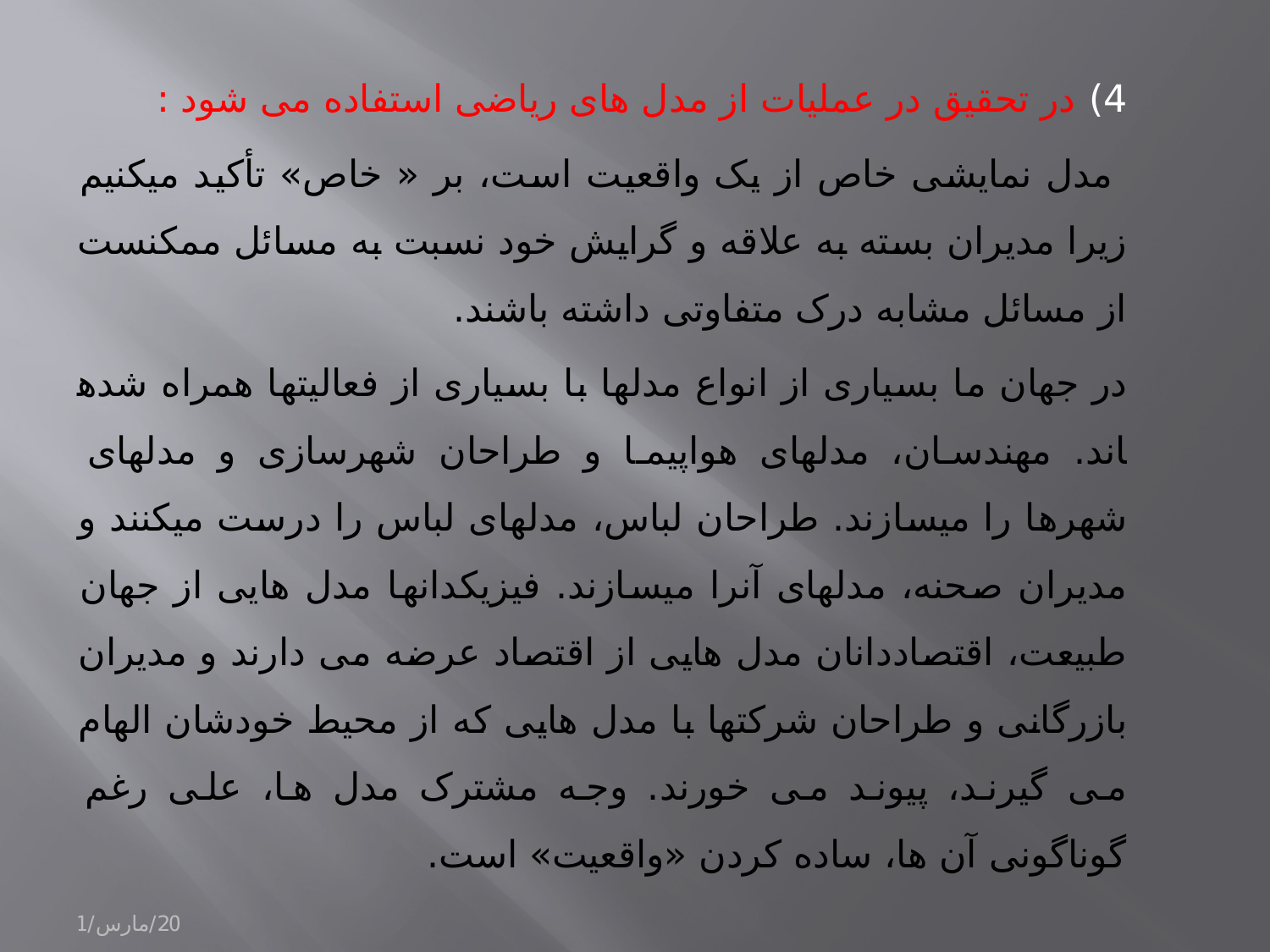

4) در تحقیق در عملیات از مدل های ریاضی استفاده می شود :
 مدل نمایشی خاص از یک واقعیت است، بر « خاص» تأکید می­کنیم زیرا مدیران بسته به علاقه و گرایش خود نسبت به مسائل ممکنست از مسائل مشابه درک متفاوتی داشته باشند.
در جهان ما بسیاری از انواع مدل­ها با بسیاری از فعالیت­ها همراه شده­اند. مهندسان، مدل­های هواپیما و طراحان شهرسازی و مدل­های شهرها را می­سازند. طراحان لباس، مدل­های لباس را درست می­کنند و مدیران صحنه، مدل­های آنرا می­سازند. فیزیکدان­ها مدل هایی از جهان طبیعت، اقتصاددانان مدل هایی از اقتصاد عرضه می دارند و مدیران بازرگانی و طراحان شرکتها با مدل هایی که از محیط خودشان الهام می گیرند، پیوند می خورند. وجه مشترک مدل ها، علی رغم گوناگونی آن ها، ساده کردن «واقعیت» است.
20/مارس/1